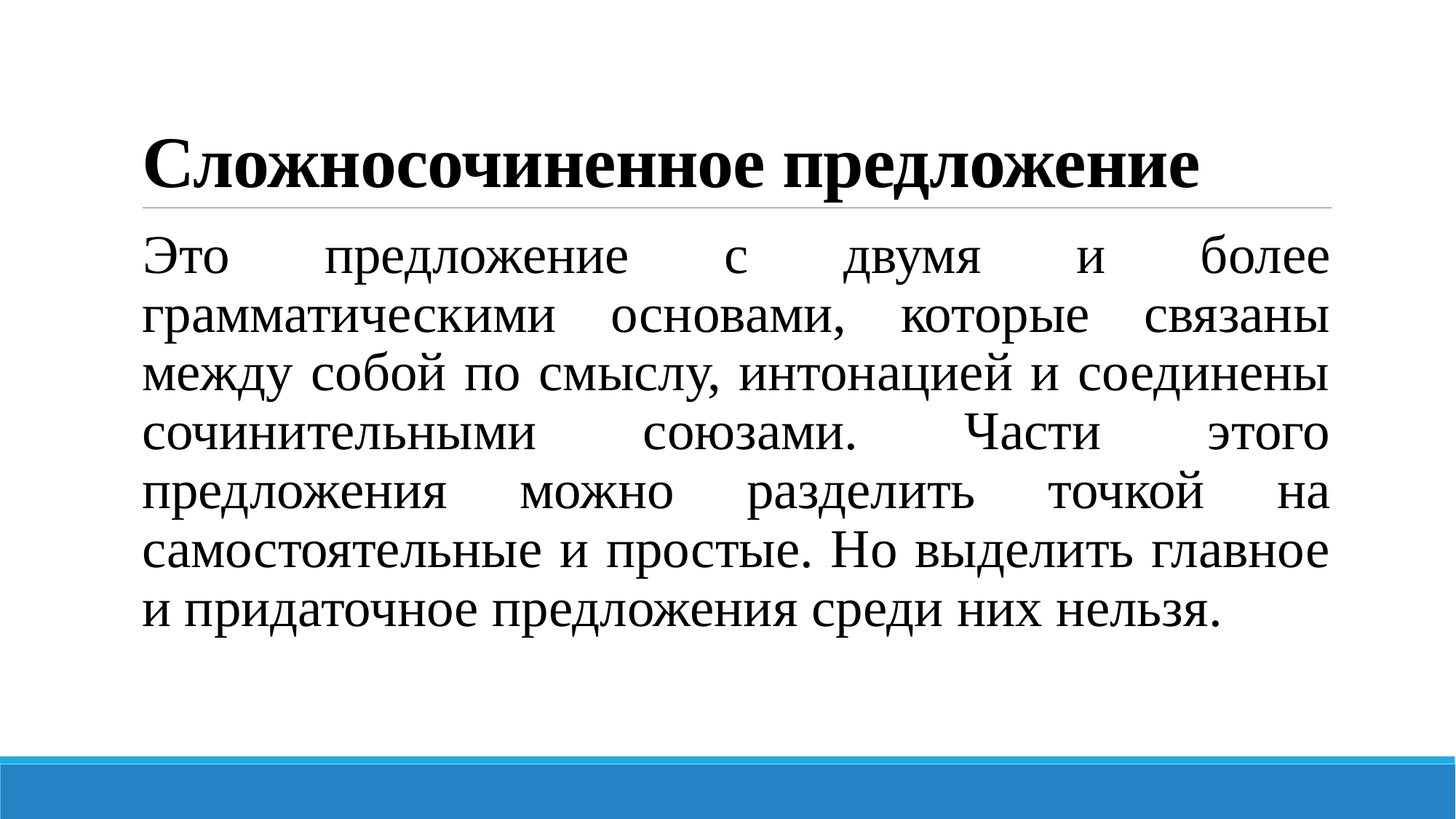

# Сложносочиненное предложение
Это предложение с двумя и более грамматическими основами, которые связаны между собой по смыслу, интонацией и соединены сочинительными союзами. Части этого предложения можно разделить точкой на самостоятельные и простые. Но выделить главное и придаточное предложения среди них нельзя.